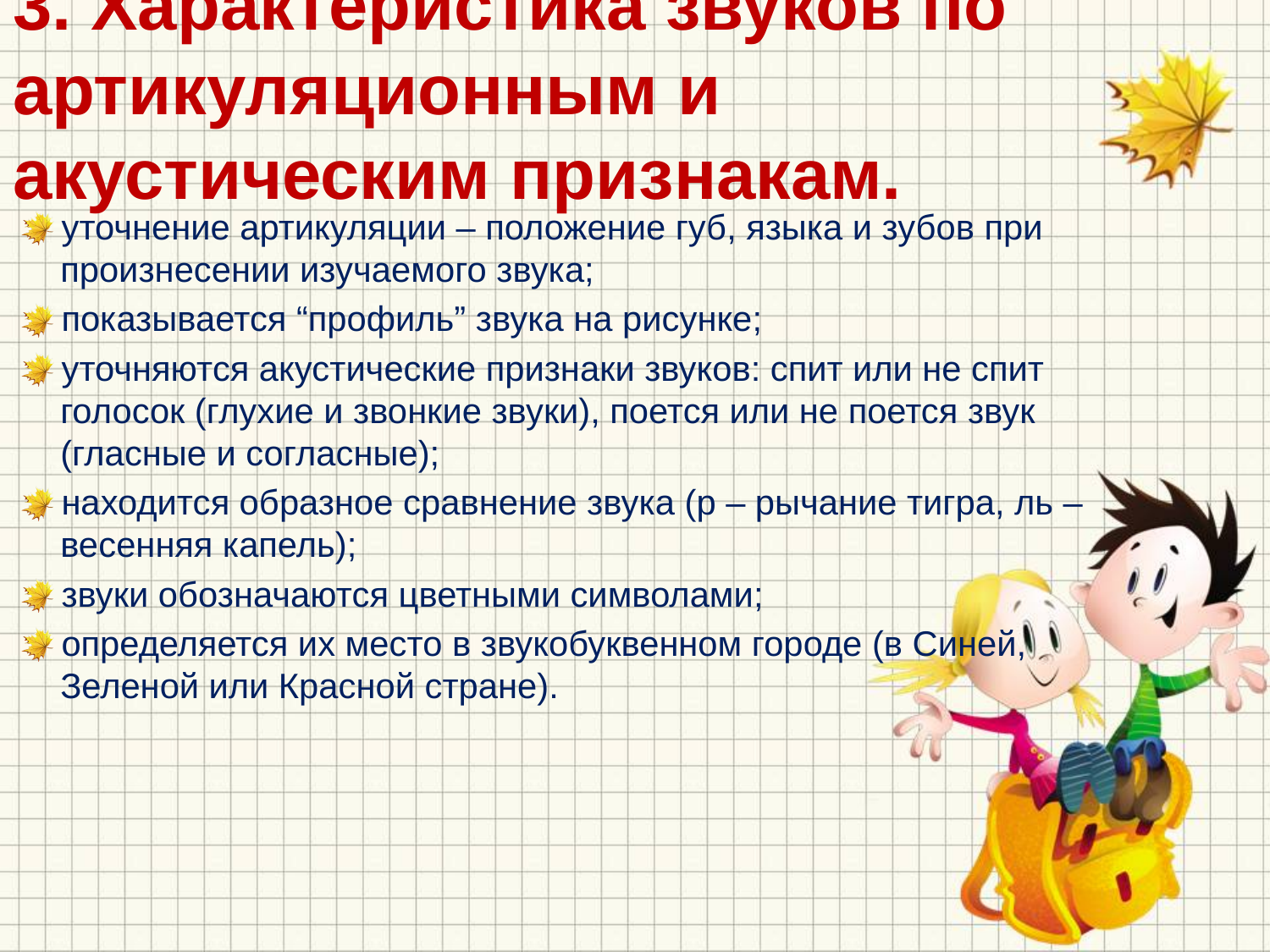

# 3. Характеристика звуков по артикуляционным и акустическим признакам.
уточнение артикуляции – положение губ, языка и зубов при произнесении изучаемого звука;
показывается “профиль” звука на рисунке;
уточняются акустические признаки звуков: спит или не спит голосок (глухие и звонкие звуки), поется или не поется звук (гласные и согласные);
находится образное сравнение звука (р – рычание тигра, ль – весенняя капель);
звуки обозначаются цветными символами;
определяется их место в звукобуквенном городе (в Синей, Зеленой или Красной стране).